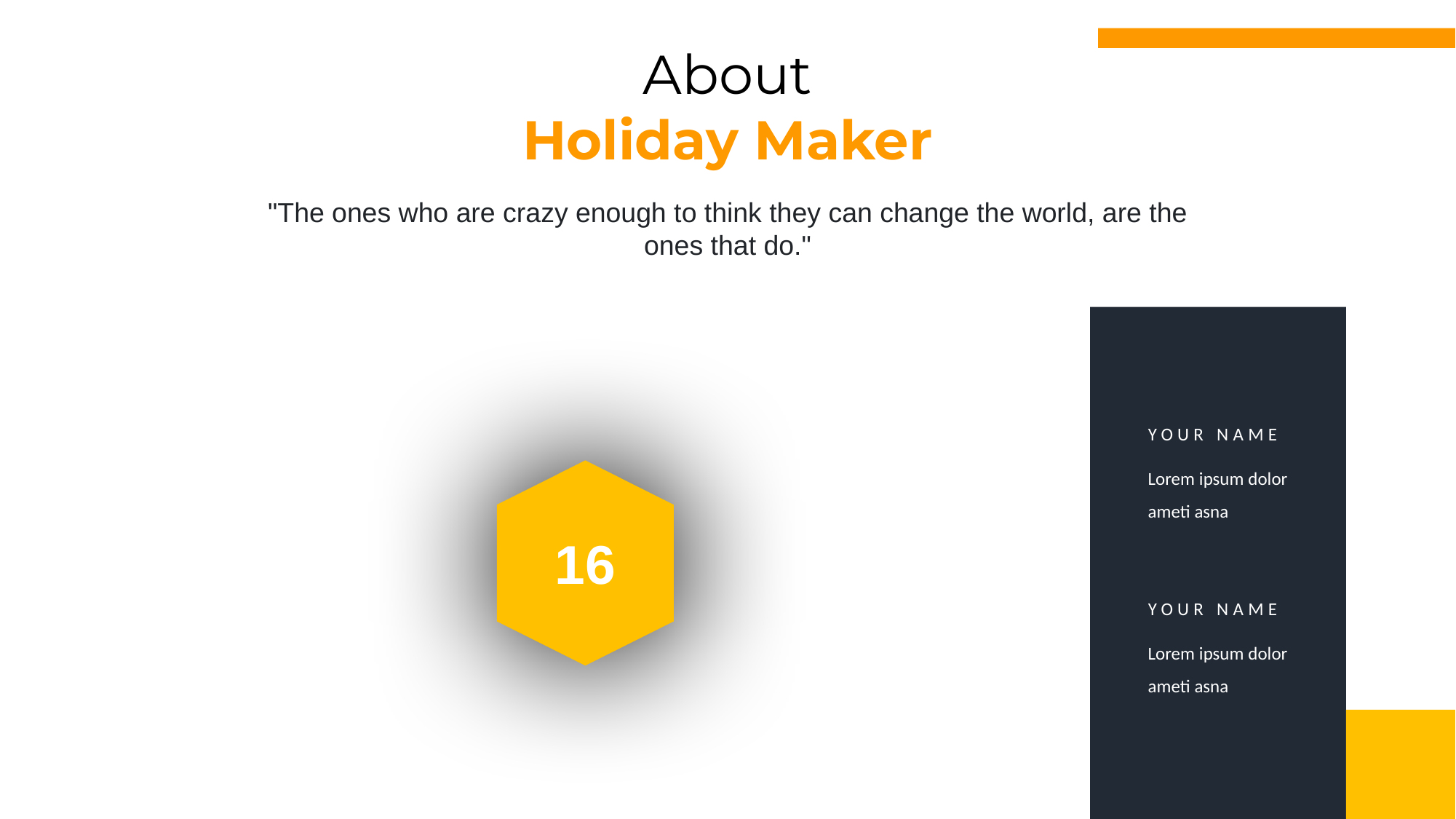

About
Holiday Maker
"The ones who are crazy enough to think they can change the world, are the ones that do."

YOUR NAME
Lorem ipsum dolor ameti asna

16
YOUR NAME
Lorem ipsum dolor ameti asna